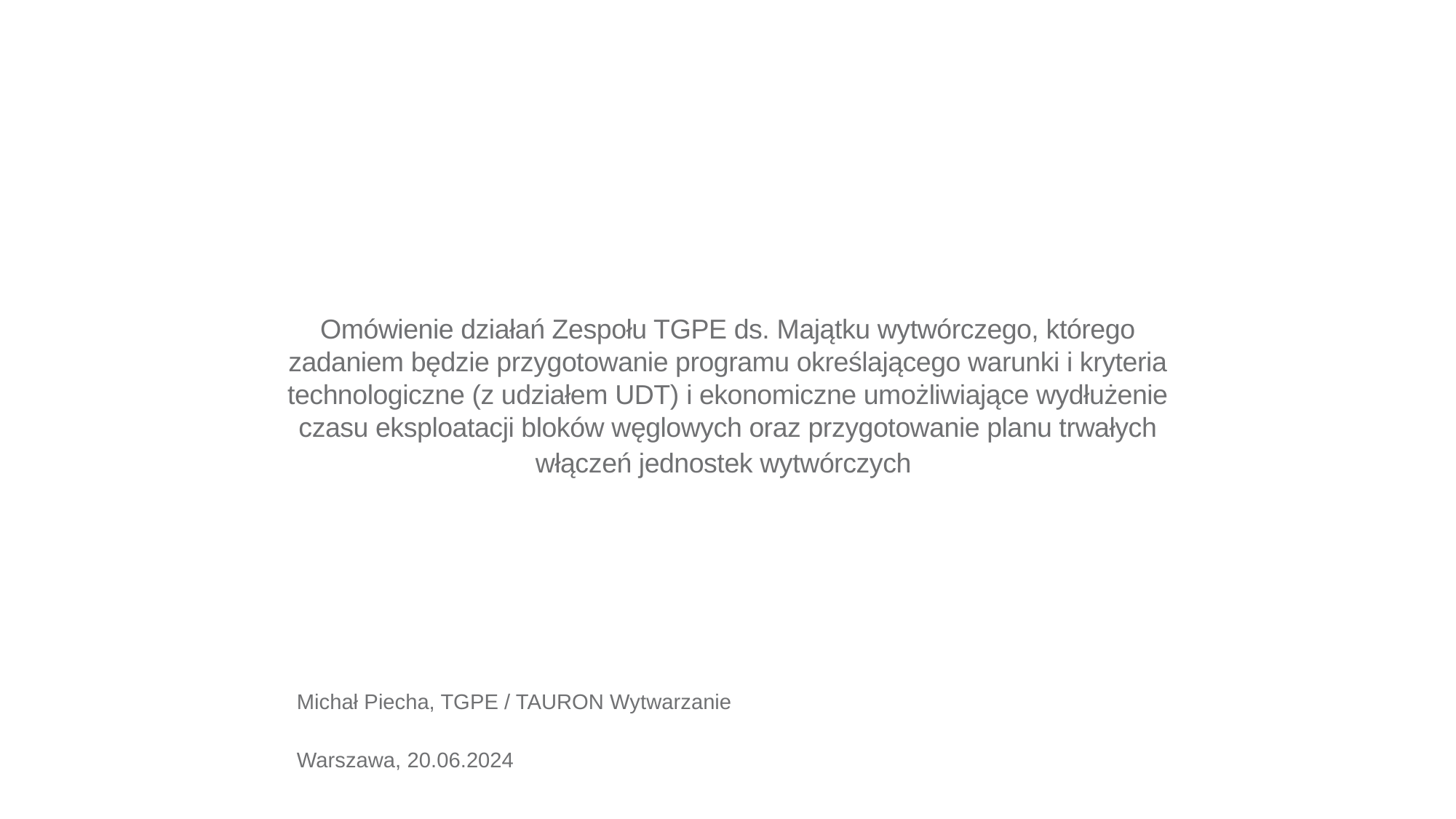

Omówienie działań Zespołu TGPE ds. Majątku wytwórczego, którego zadaniem będzie przygotowanie programu określającego warunki i kryteria technologiczne (z udziałem UDT) i ekonomiczne umożliwiające wydłużenie czasu eksploatacji bloków węglowych oraz przygotowanie planu trwałych włączeń jednostek wytwórczych
Michał Piecha, TGPE / TAURON Wytwarzanie
Warszawa, 20.06.2024